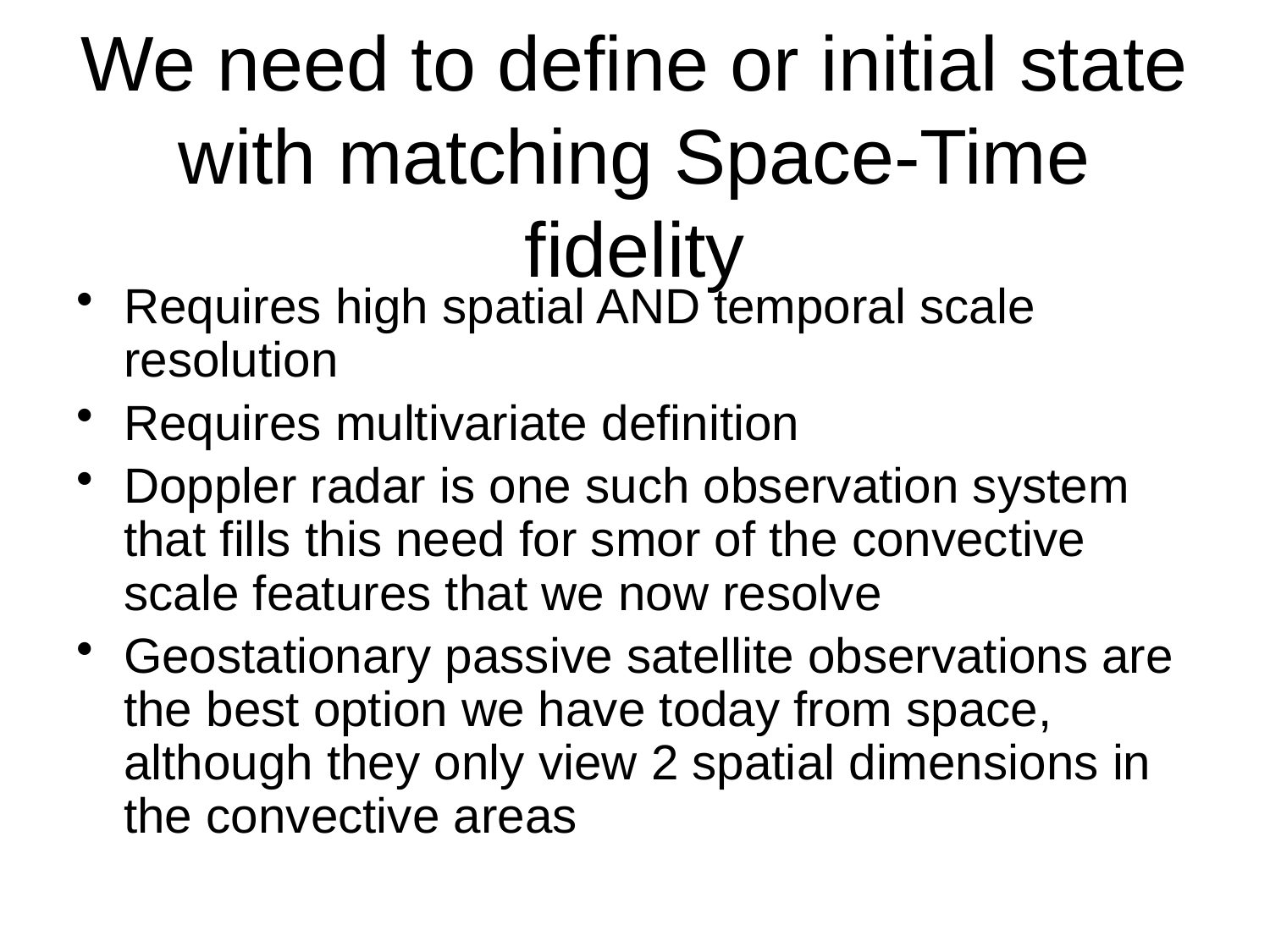

# We need to define or initial state with matching Space-Time fidelity
Requires high spatial AND temporal scale resolution
Requires multivariate definition
Doppler radar is one such observation system that fills this need for smor of the convective scale features that we now resolve
Geostationary passive satellite observations are the best option we have today from space, although they only view 2 spatial dimensions in the convective areas